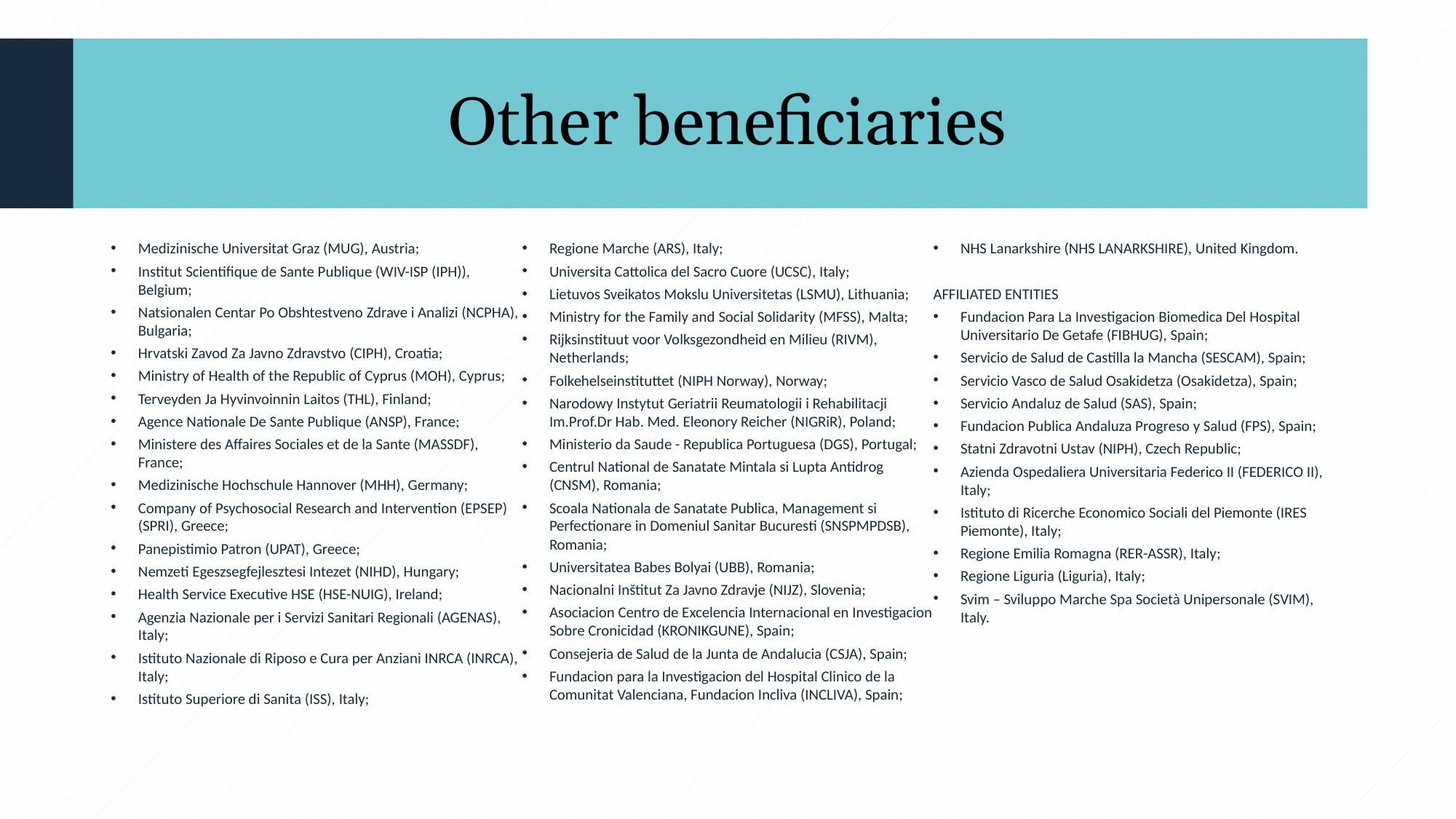

# Other beneficiaries
Medizinische Universitat Graz (MUG), Austria;
Institut Scientifique de Sante Publique (WIV-ISP (IPH)), Belgium;
Natsionalen Centar Po Obshtestveno Zdrave i Analizi (NCPHA), Bulgaria;
Hrvatski Zavod Za Javno Zdravstvo (CIPH), Croatia;
Ministry of Health of the Republic of Cyprus (MOH), Cyprus;
Terveyden Ja Hyvinvoinnin Laitos (THL), Finland;
Agence Nationale De Sante Publique (ANSP), France;
Ministere des Affaires Sociales et de la Sante (MASSDF), France;
Medizinische Hochschule Hannover (MHH), Germany;
Company of Psychosocial Research and Intervention (EPSEP) (SPRI), Greece;
Panepistimio Patron (UPAT), Greece;
Nemzeti Egeszsegfejlesztesi Intezet (NIHD), Hungary;
Health Service Executive HSE (HSE-NUIG), Ireland;
Agenzia Nazionale per i Servizi Sanitari Regionali (AGENAS), Italy;
Istituto Nazionale di Riposo e Cura per Anziani INRCA (INRCA), Italy;
Istituto Superiore di Sanita (ISS), Italy;
Regione Marche (ARS), Italy;
Universita Cattolica del Sacro Cuore (UCSC), Italy;
Lietuvos Sveikatos Mokslu Universitetas (LSMU), Lithuania;
Ministry for the Family and Social Solidarity (MFSS), Malta;
Rijksinstituut voor Volksgezondheid en Milieu (RIVM), Netherlands;
Folkehelseinstituttet (NIPH Norway), Norway;
Narodowy Instytut Geriatrii Reumatologii i Rehabilitacji Im.Prof.Dr Hab. Med. Eleonory Reicher (NIGRiR), Poland;
Ministerio da Saude - Republica Portuguesa (DGS), Portugal;
Centrul National de Sanatate Mintala si Lupta Antidrog (CNSM), Romania;
Scoala Nationala de Sanatate Publica, Management si Perfectionare in Domeniul Sanitar Bucuresti (SNSPMPDSB), Romania;
Universitatea Babes Bolyai (UBB), Romania;
Nacionalni Inštitut Za Javno Zdravje (NIJZ), Slovenia;
Asociacion Centro de Excelencia Internacional en Investigacion Sobre Cronicidad (KRONIKGUNE), Spain;
Consejeria de Salud de la Junta de Andalucia (CSJA), Spain;
Fundacion para la Investigacion del Hospital Clinico de la Comunitat Valenciana, Fundacion Incliva (INCLIVA), Spain;
NHS Lanarkshire (NHS LANARKSHIRE), United Kingdom.

AFFILIATED ENTITIES
Fundacion Para La Investigacion Biomedica Del Hospital Universitario De Getafe (FIBHUG), Spain;
Servicio de Salud de Castilla la Mancha (SESCAM), Spain;
Servicio Vasco de Salud Osakidetza (Osakidetza), Spain;
Servicio Andaluz de Salud (SAS), Spain;
Fundacion Publica Andaluza Progreso y Salud (FPS), Spain;
Statni Zdravotni Ustav (NIPH), Czech Republic;
Azienda Ospedaliera Universitaria Federico II (FEDERICO II), Italy;
Istituto di Ricerche Economico Sociali del Piemonte (IRES Piemonte), Italy;
Regione Emilia Romagna (RER-ASSR), Italy;
Regione Liguria (Liguria), Italy;
Svim – Sviluppo Marche Spa Società Unipersonale (SVIM), Italy.